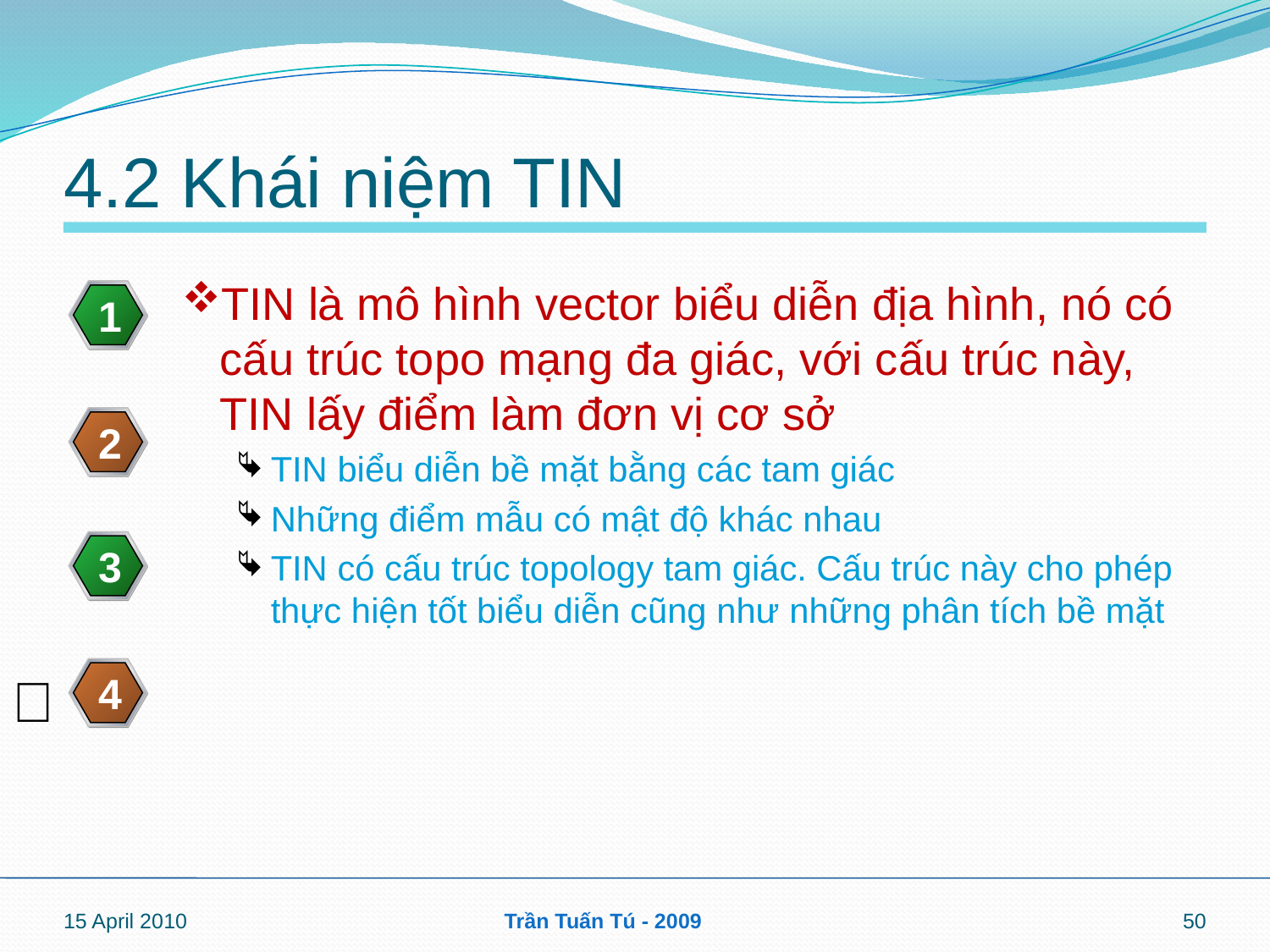

# 4.2 Khái niệm TIN
TIN là mô hình vector biểu diễn địa hình, nó có cấu trúc topo mạng đa giác, với cấu trúc này, TIN lấy điểm làm đơn vị cơ sở
TIN biểu diễn bề mặt bằng các tam giác
Những điểm mẫu có mật độ khác nhau
TIN có cấu trúc topology tam giác. Cấu trúc này cho phép thực hiện tốt biểu diễn cũng như những phân tích bề mặt

15 April 2010
Trần Tuấn Tú - 2009
50